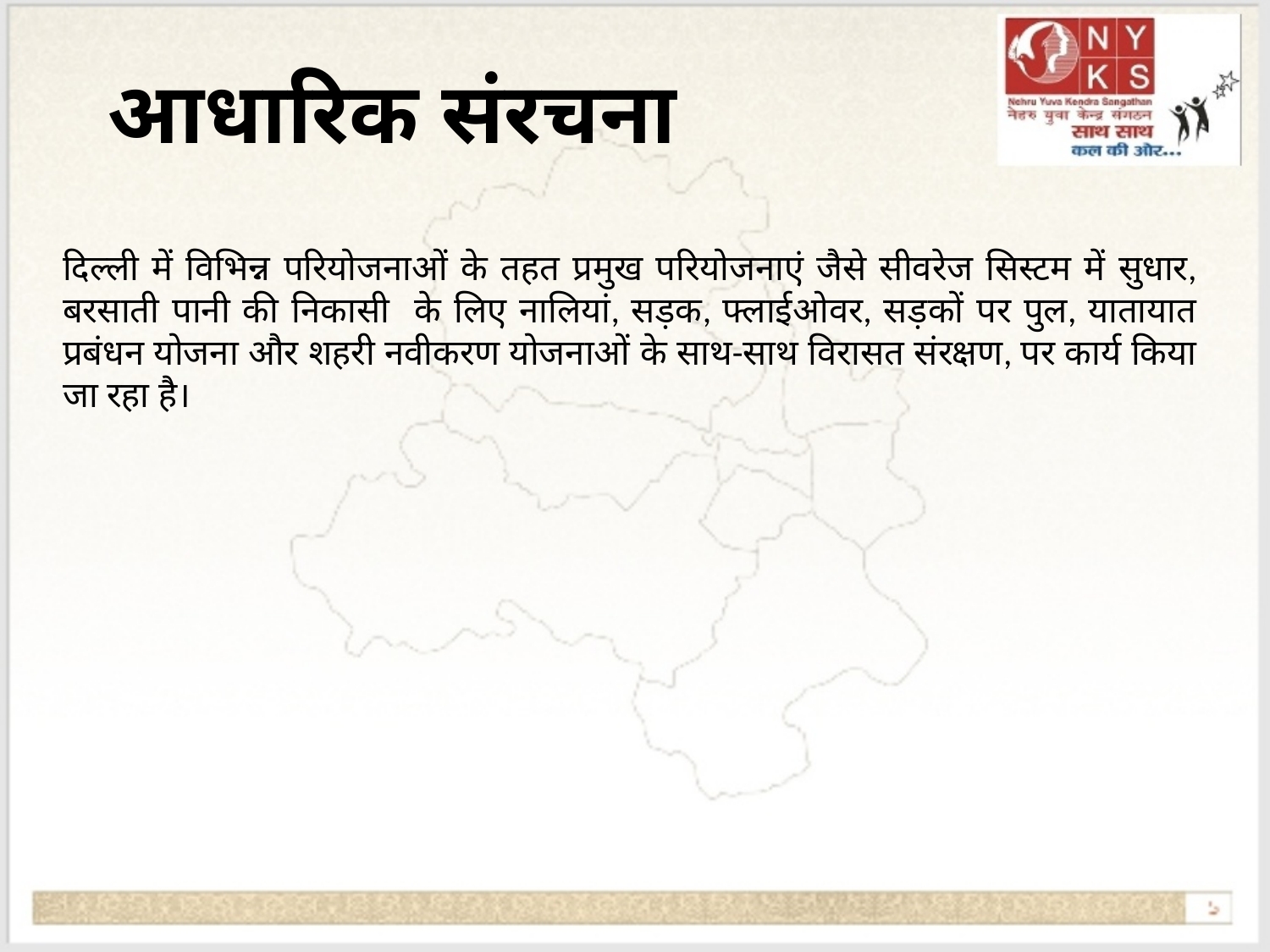

आधारिक संरचना
दिल्ली में विभिन्न परियोजनाओं के तहत प्रमुख परियोजनाएं जैसे सीवरेज सिस्टम में सुधार, बरसाती पानी की निकासी  के लिए नालियां, सड़क, फ्लाईओवर, सड़कों पर पुल, यातायात प्रबंधन योजना और शहरी नवीकरण योजनाओं के साथ-साथ विरासत संरक्षण, पर कार्य किया जा रहा है।